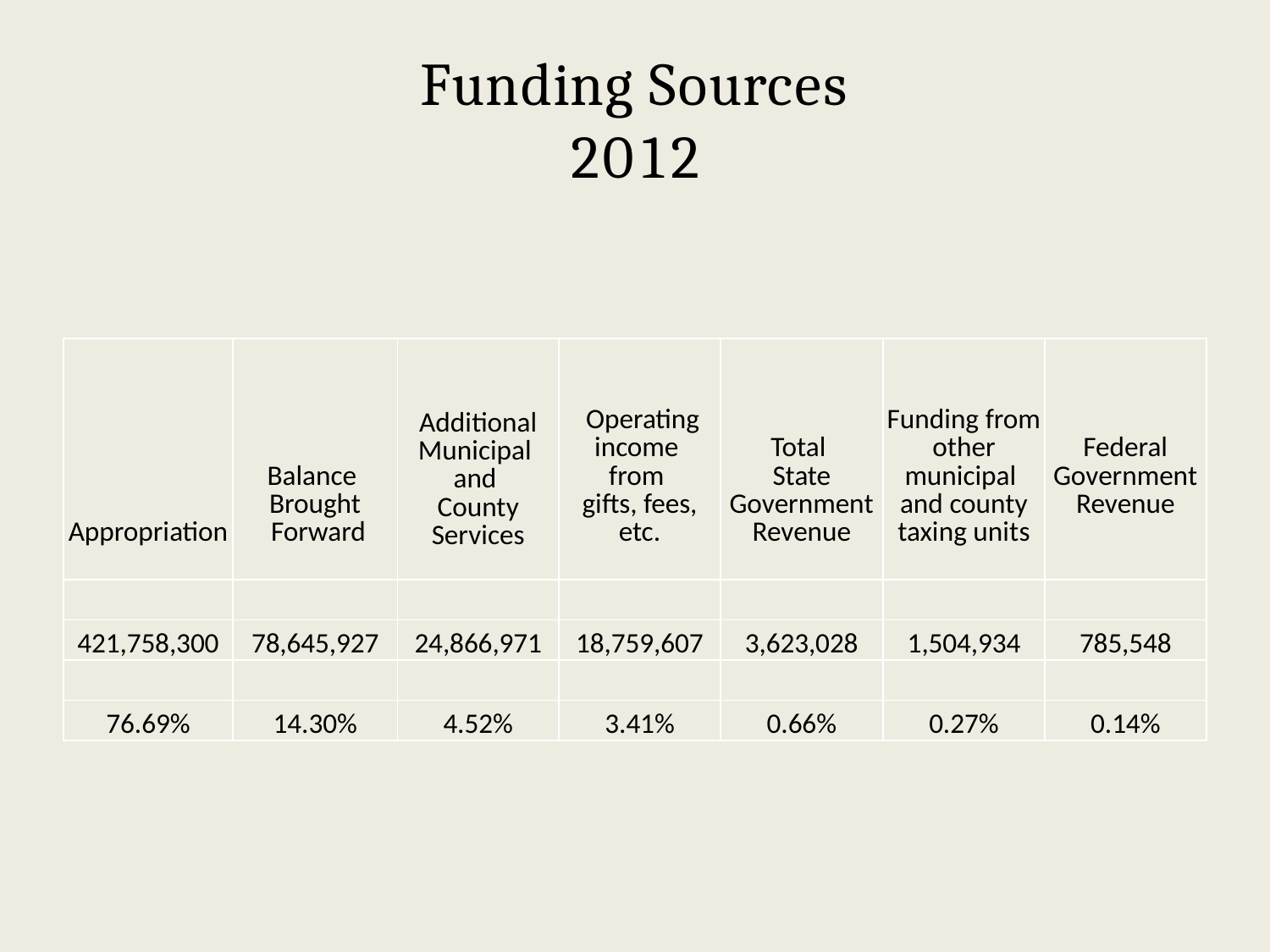

# Funding Sources 2012

| Appropriation | Balance Brought Forward | Additional Municipal and County Services | Operating income from gifts, fees, etc. | Total State Government Revenue | Funding from other municipal and county taxing units | Federal Government Revenue |
| --- | --- | --- | --- | --- | --- | --- |
|  |  |  |  |  |  |  |
| 421,758,300 | 78,645,927 | 24,866,971 | 18,759,607 | 3,623,028 | 1,504,934 | 785,548 |
|  |  |  |  |  |  |  |
| 76.69% | 14.30% | 4.52% | 3.41% | 0.66% | 0.27% | 0.14% |